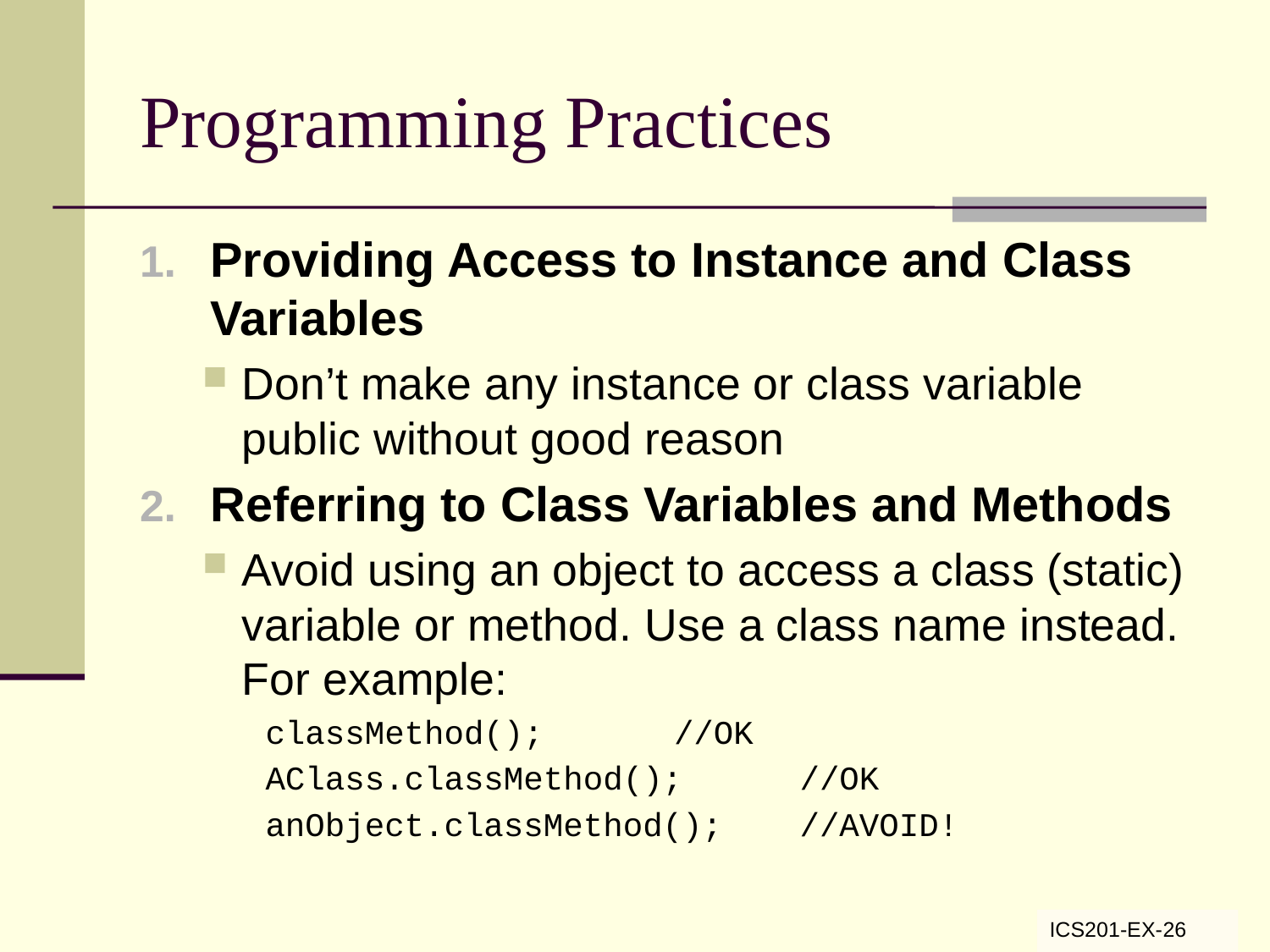

# Programming Practices
Providing Access to Instance and Class Variables
Don’t make any instance or class variable public without good reason
Referring to Class Variables and Methods
Avoid using an object to access a class (static) variable or method. Use a class name instead. For example:
classMethod(); 		//OK
AClass.classMethod(); 	//OK
anObject.classMethod(); 	//AVOID!